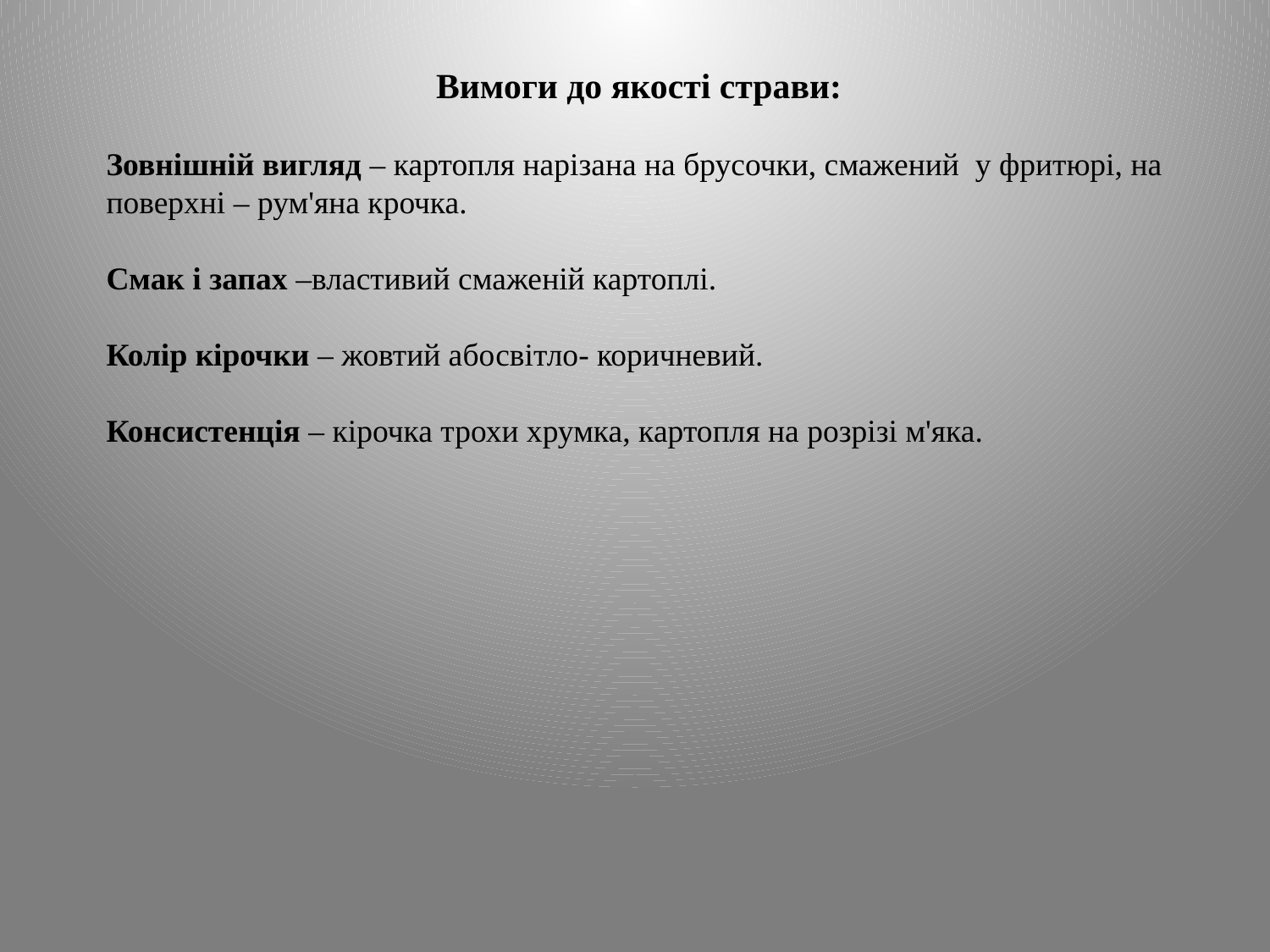

Вимоги до якості страви:

Зовнішній вигляд – картопля нарізана на брусочки, смажений  у фритюрі, на поверхні – рум'яна крочка.

Смак і запах –властивий смаженій картоплі.

Колір кірочки – жовтий абосвітло- коричневий.

Консистенція – кірочка трохи хрумка, картопля на розрізі м'яка.